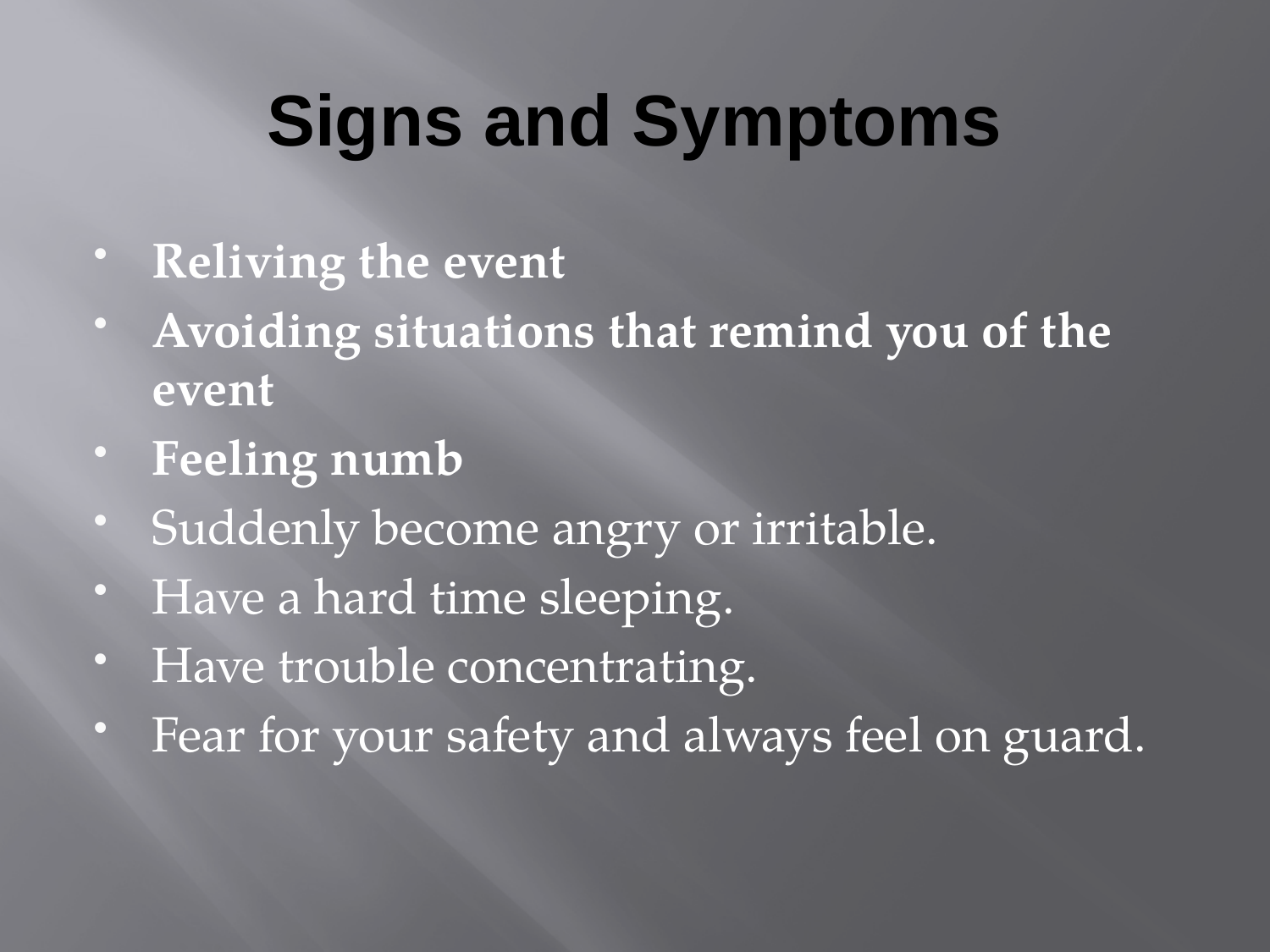

# Signs and Symptoms
Reliving the event
Avoiding situations that remind you of the event
Feeling numb
Suddenly become angry or irritable.
Have a hard time sleeping.
Have trouble concentrating.
Fear for your safety and always feel on guard.